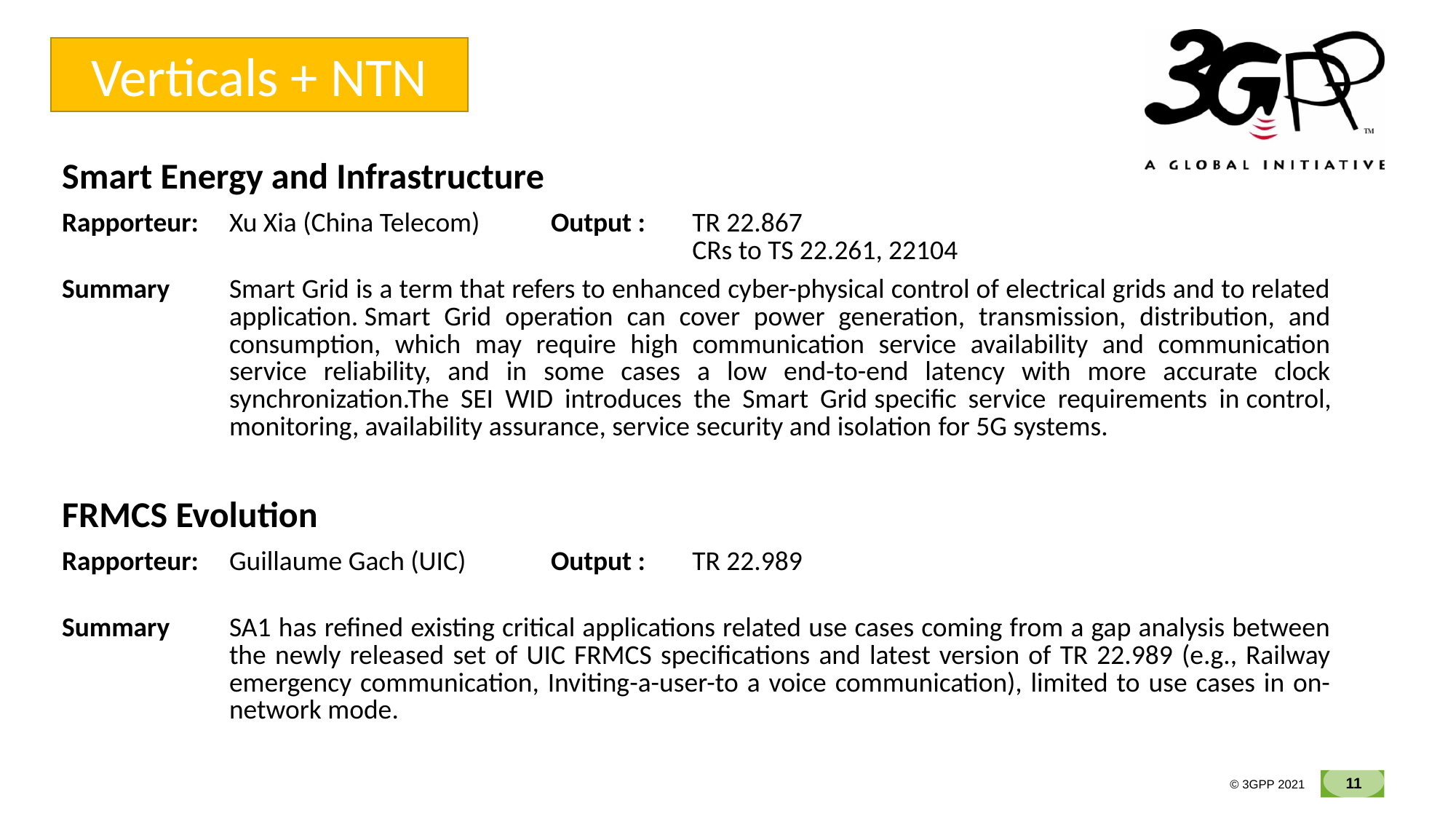

Verticals + NTN
| Smart Energy and Infrastructure |  |  |  |
| --- | --- | --- | --- |
| Rapporteur: | Xu Xia (China Telecom) | Output : | TR 22.867 CRs to TS 22.261, 22104 |
| Summary | Smart Grid is a term that refers to enhanced cyber-physical control of electrical grids and to related application. Smart Grid operation can cover power generation, transmission, distribution, and consumption, which may require high communication service availability and communication service reliability, and in some cases a low end-to-end latency with more accurate clock synchronization.The SEI WID introduces the Smart Grid specific service requirements in control, monitoring, availability assurance, service security and isolation for 5G systems. |  |  |
| FRMCS Evolution |  |  |  |
| --- | --- | --- | --- |
| Rapporteur: | Guillaume Gach (UIC) | Output : | TR 22.989 |
| Summary | SA1 has refined existing critical applications related use cases coming from a gap analysis between the newly released set of UIC FRMCS specifications and latest version of TR 22.989 (e.g., Railway emergency communication, Inviting-a-user-to a voice communication), limited to use cases in on-network mode. |  |  |